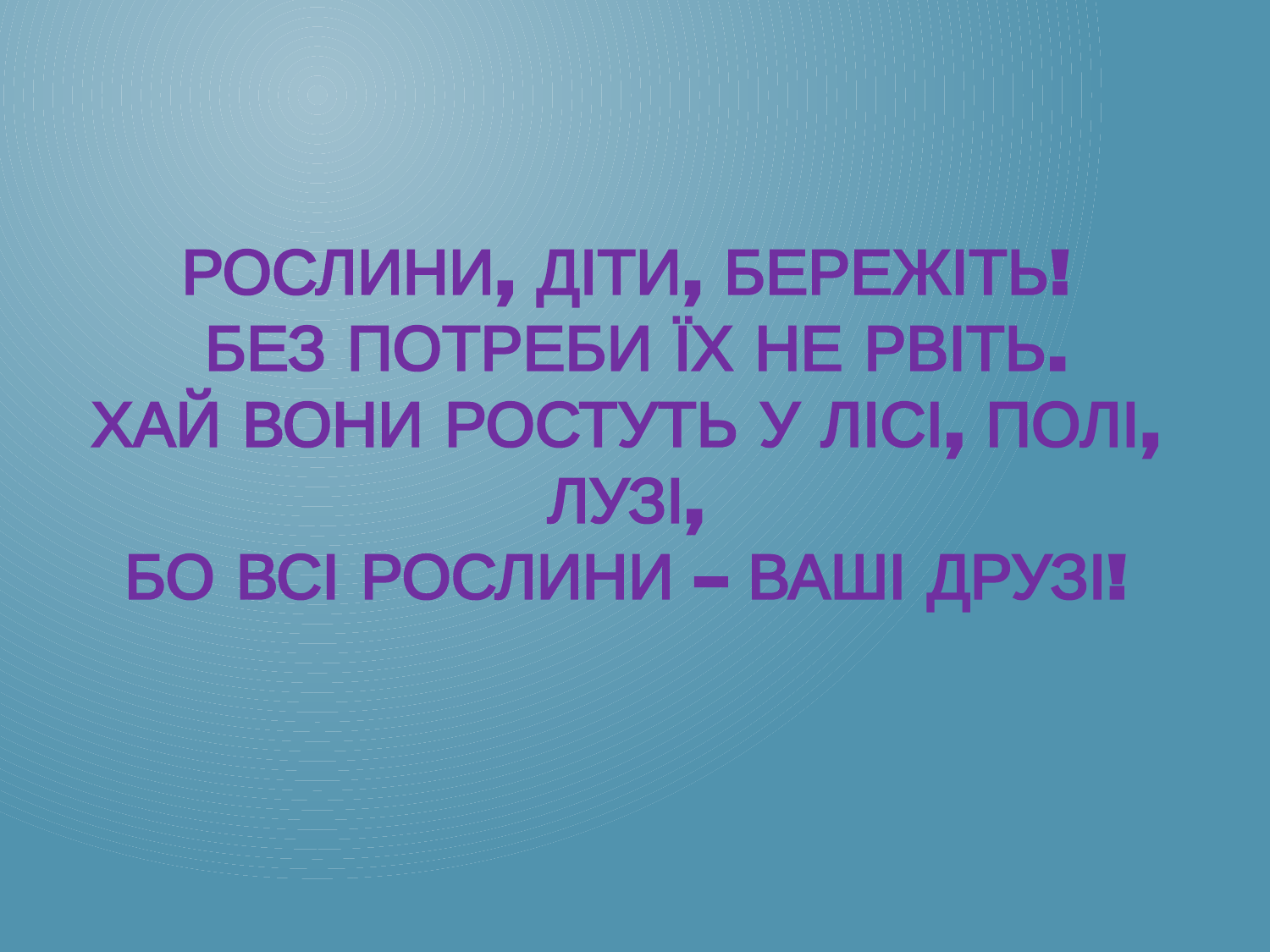

# Рослини, діти, бережіть! Без потреби їх не рвіть. Хай вони ростуть у лісі, полі, лузі, Бо всі рослини – ваші друзі!